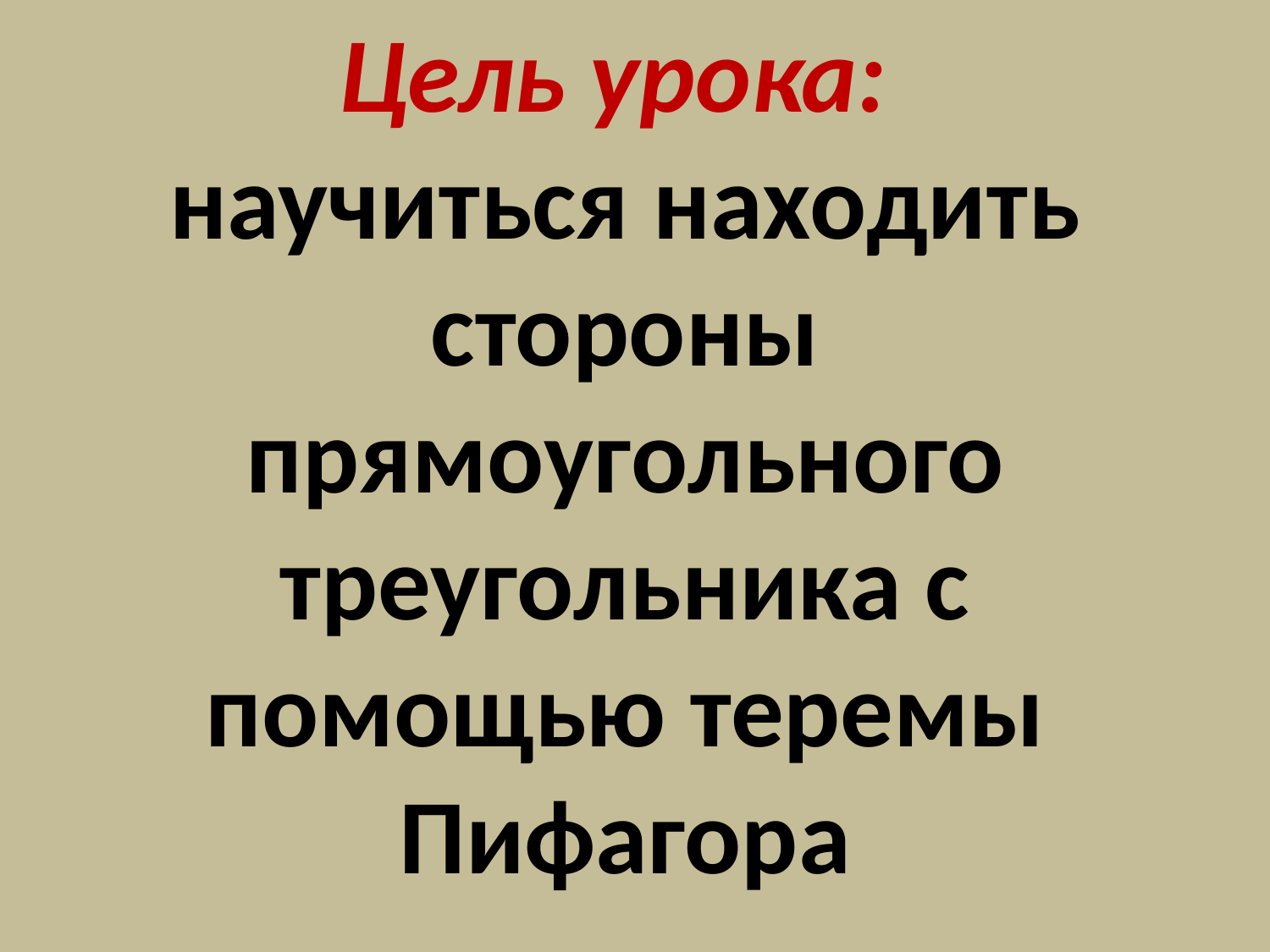

Цель урока:
научиться находить стороны прямоугольного треугольника с помощью теремы Пифагора